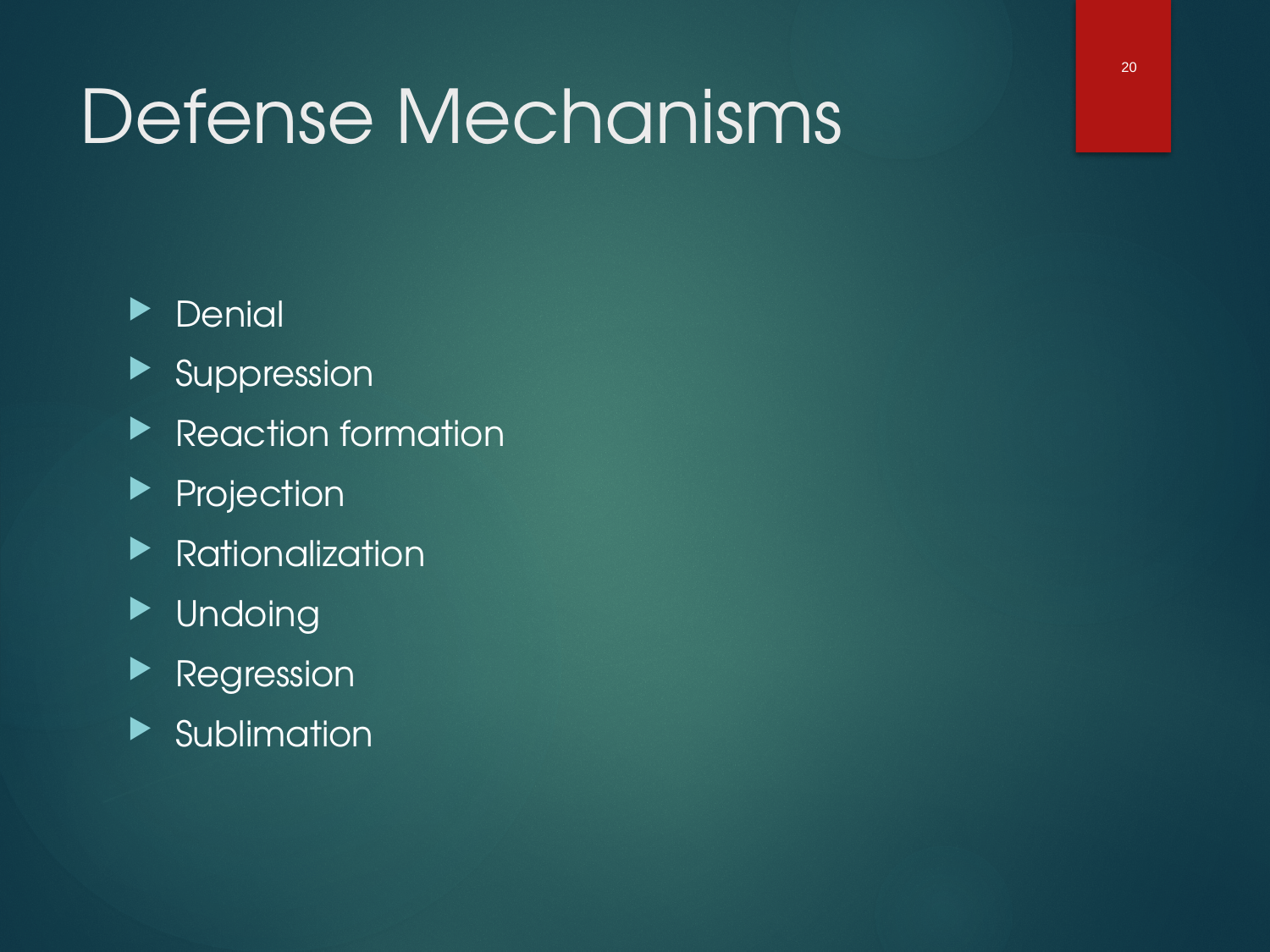

20

# Defense Mechanisms
Denial
Suppression
Reaction formation
Projection
Rationalization
Undoing
Regression
Sublimation